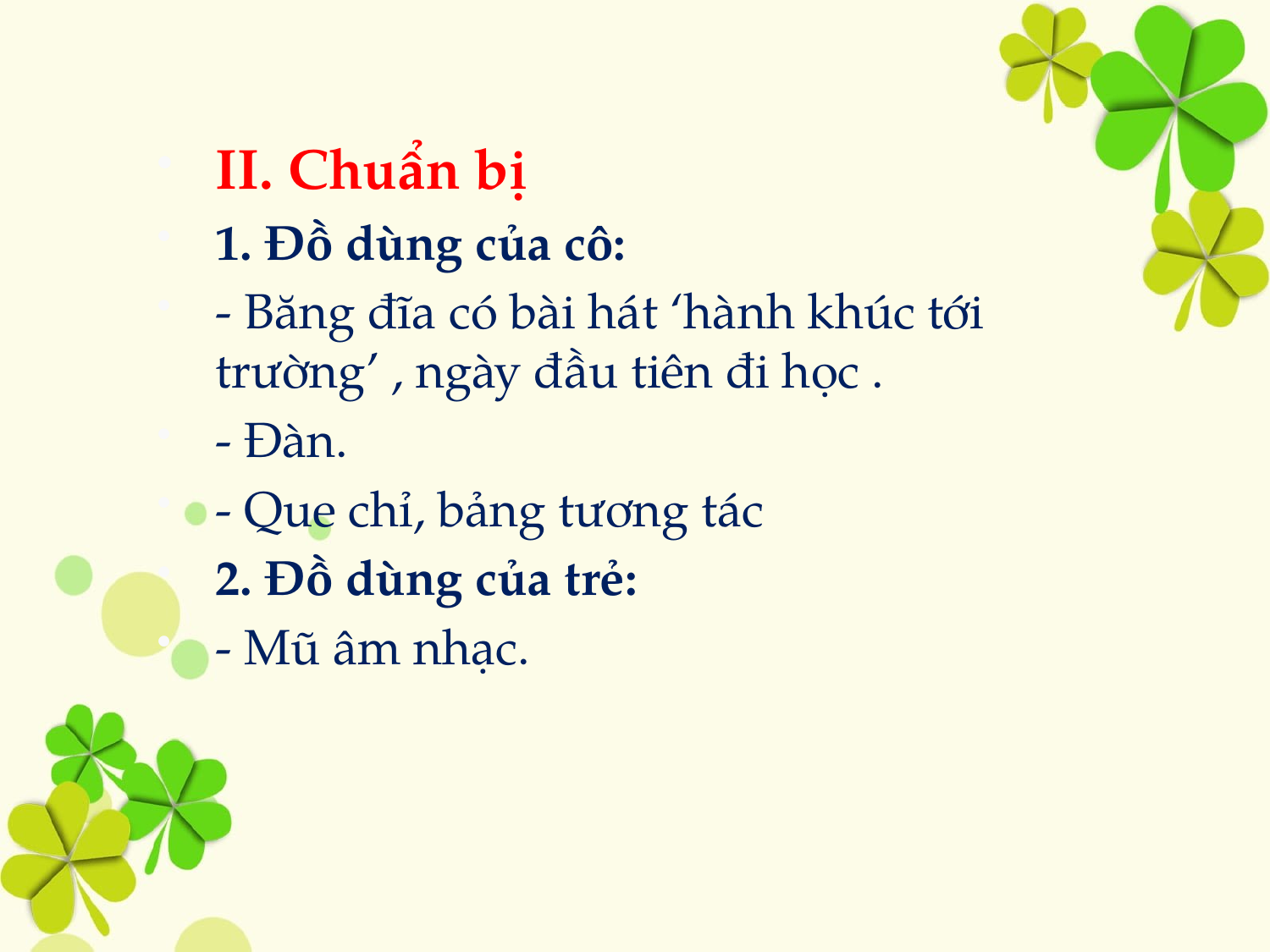

II. Chuẩn bị
1. Đồ dùng của cô:
- Băng đĩa có bài hát ‘hành khúc tới trường’ , ngày đầu tiên đi học .
- Đàn.
- Que chỉ, bảng tương tác
2. Đồ dùng của trẻ:
- Mũ âm nhạc.